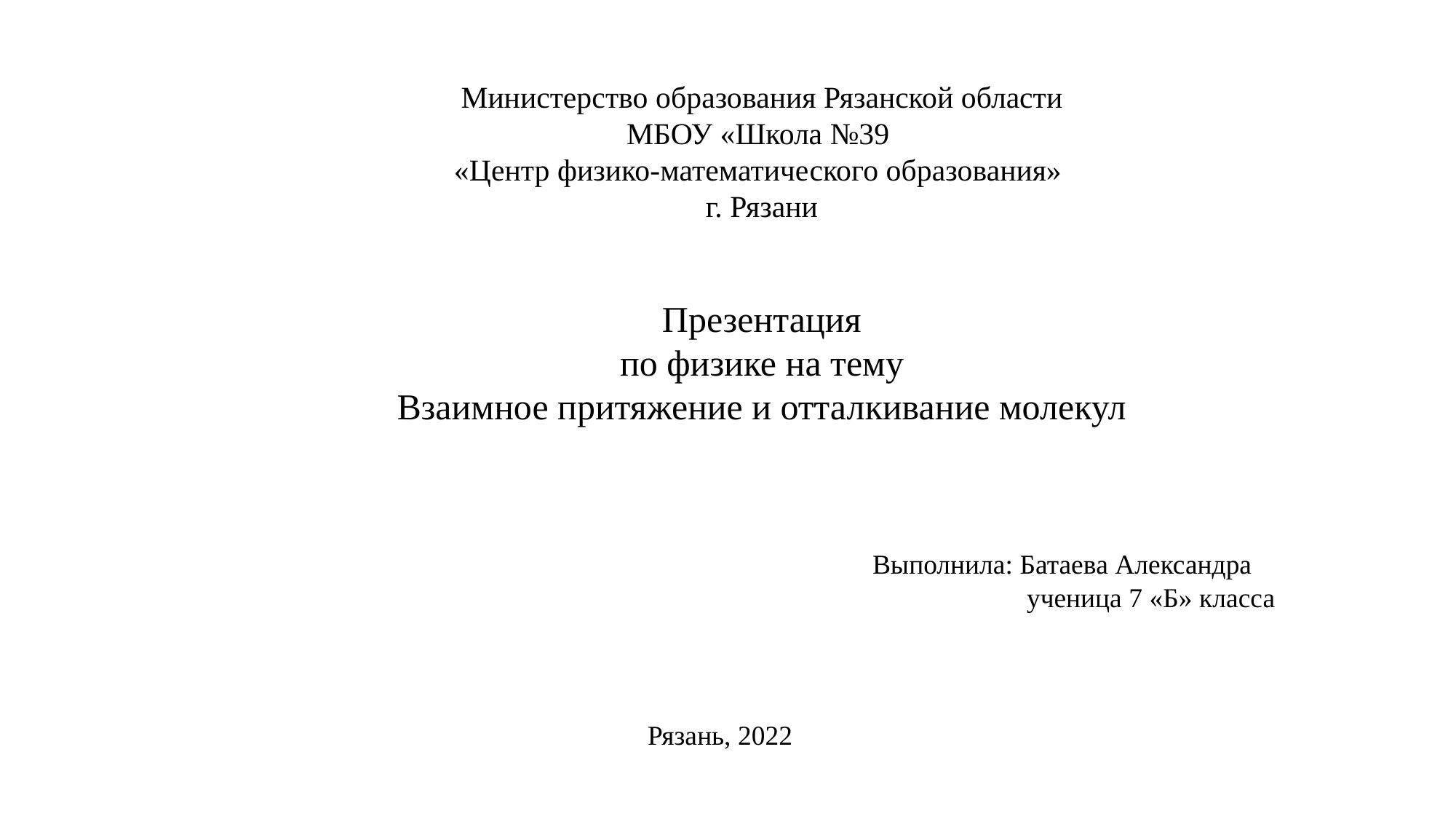

Министерство образования Рязанской области
МБОУ «Школа №39
«Центр физико-математического образования»
г. Рязани

Презентация
по физике на тему
Взаимное притяжение и отталкивание молекул

						Выполнила: Батаева Александра
							           ученица 7 «Б» класса

					Рязань, 2022